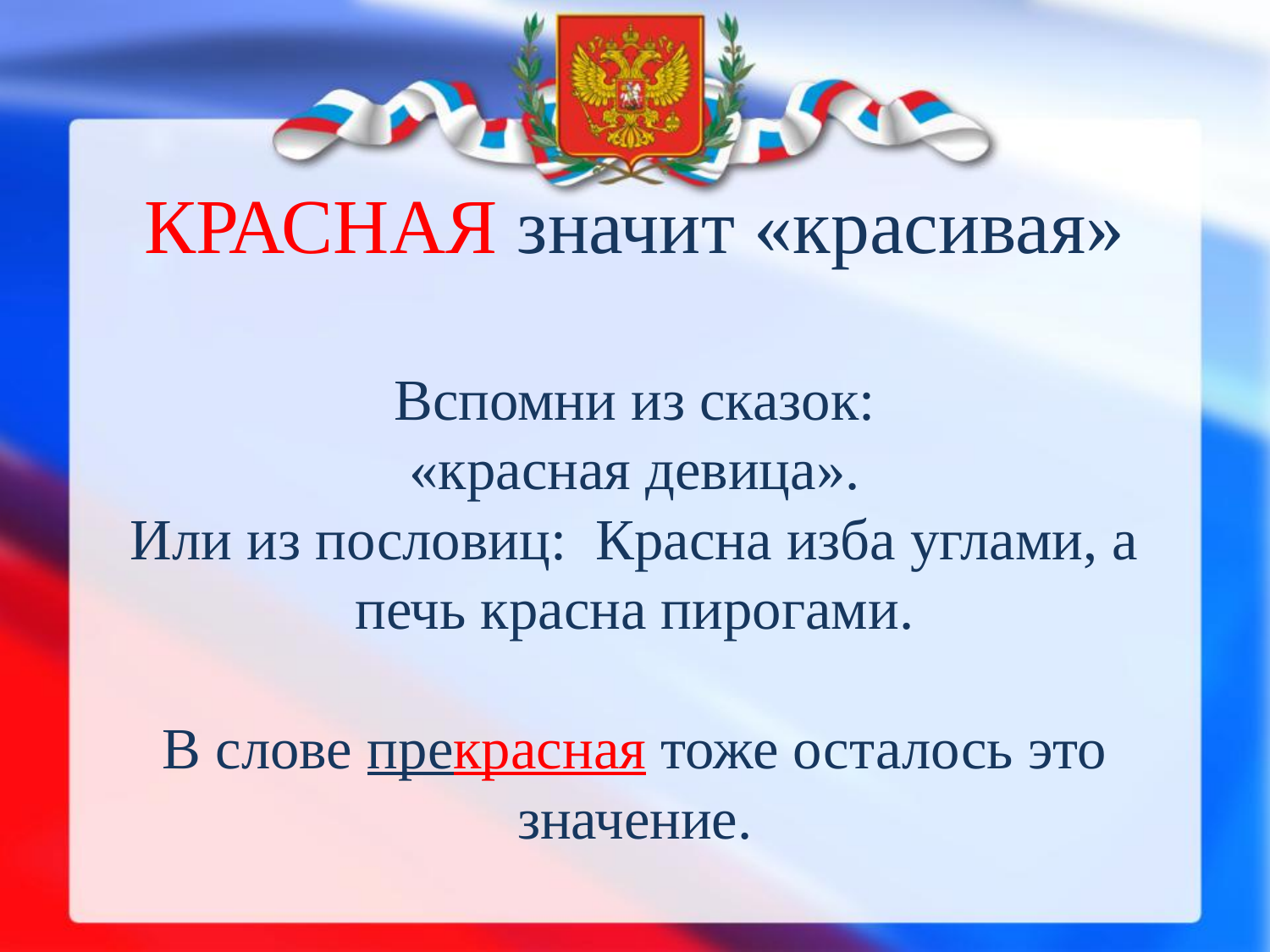

КРАСНАЯ значит «красивая»
Вспомни из сказок:
«красная девица».
Или из пословиц:  Красна изба углами, а печь красна пирогами.
В слове прекрасная тоже осталось это значение.